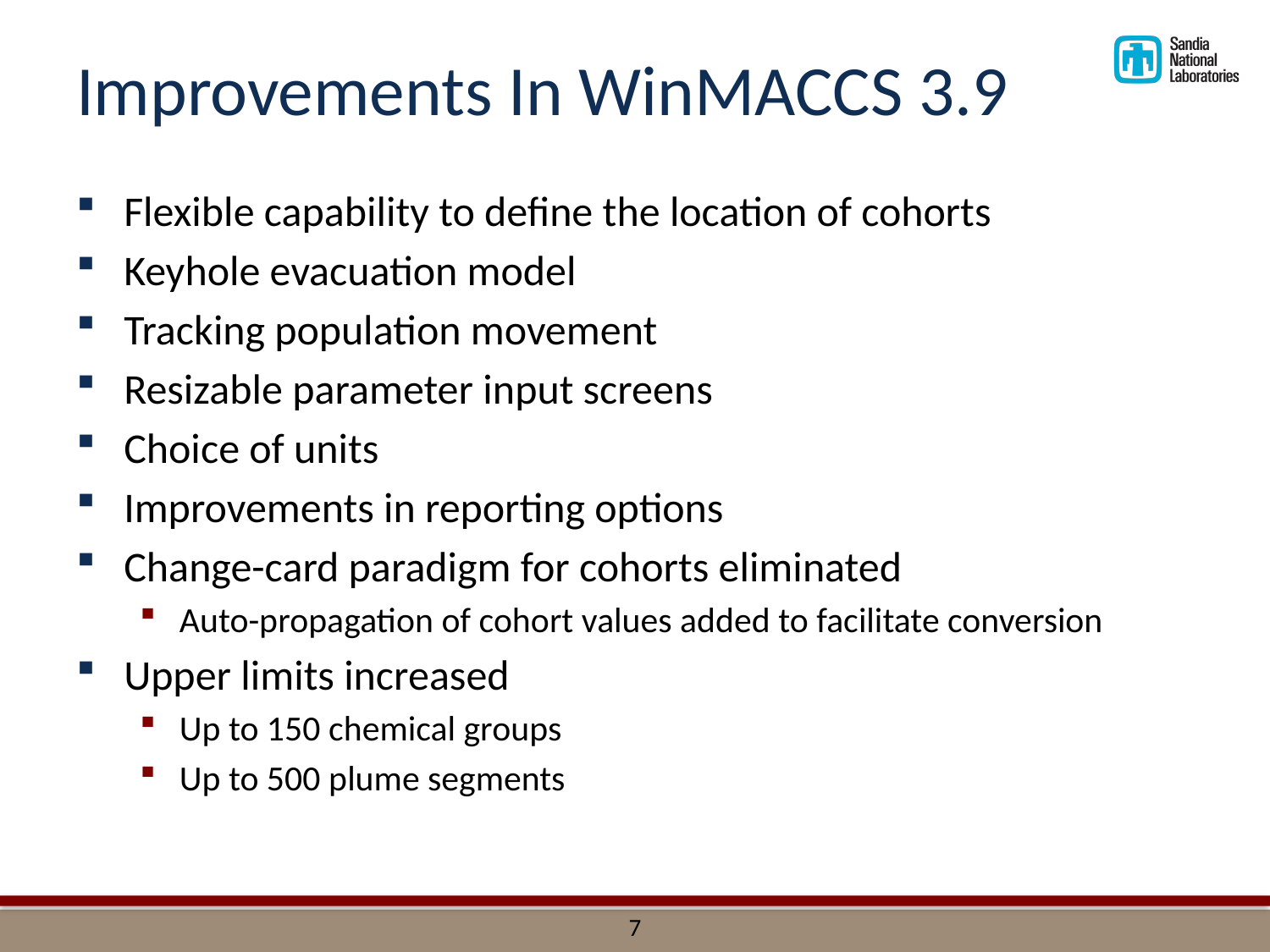

# Improvements In WinMACCS 3.9
Flexible capability to define the location of cohorts
Keyhole evacuation model
Tracking population movement
Resizable parameter input screens
Choice of units
Improvements in reporting options
Change-card paradigm for cohorts eliminated
Auto-propagation of cohort values added to facilitate conversion
Upper limits increased
Up to 150 chemical groups
Up to 500 plume segments
7